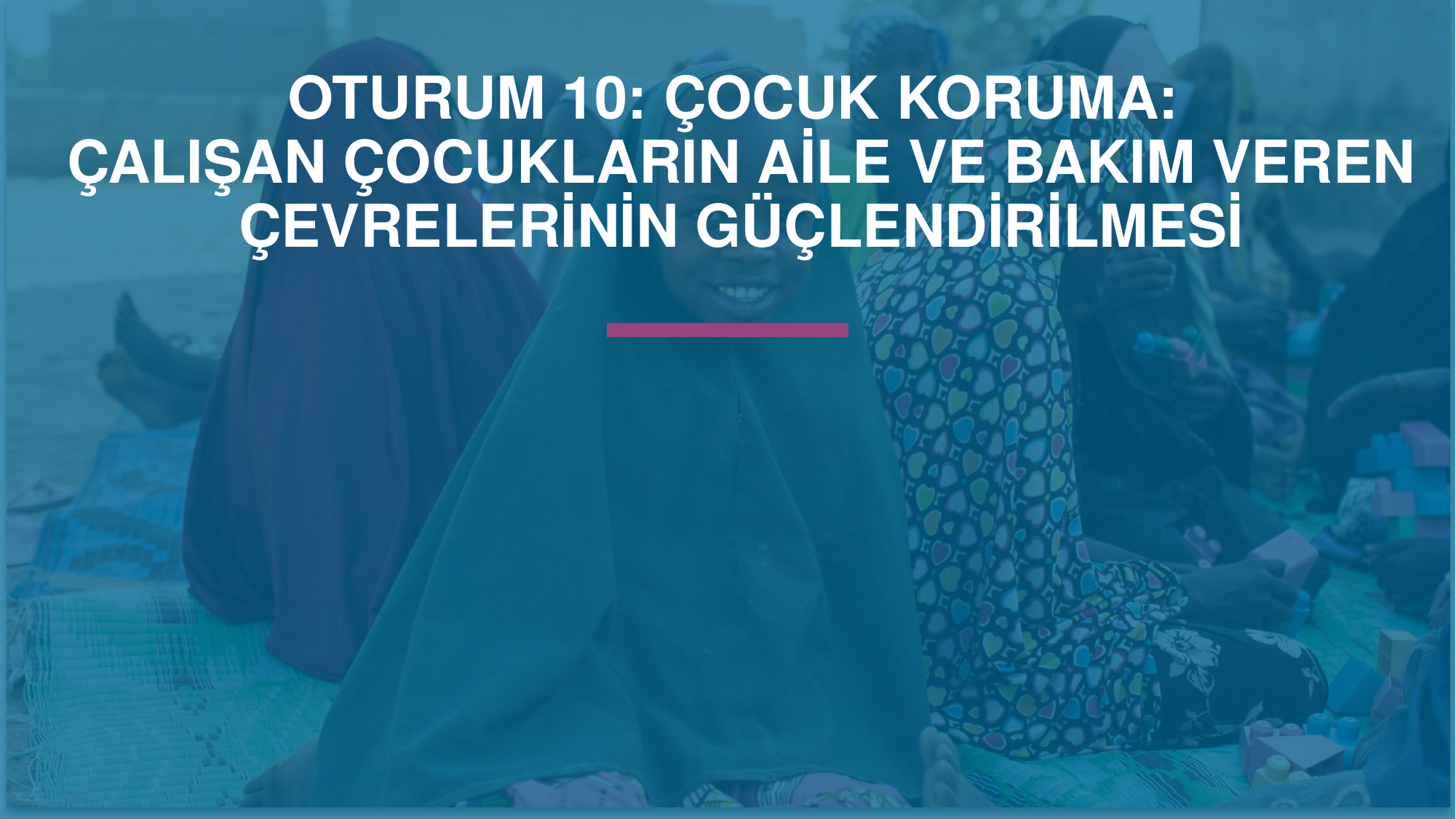

OTURUM 10: ÇOCUK KORUMA:
ÇALIŞAN ÇOCUKLARIN AİLE VE BAKIM VEREN ÇEVRELERİNİN GÜÇLENDİRİLMESİ